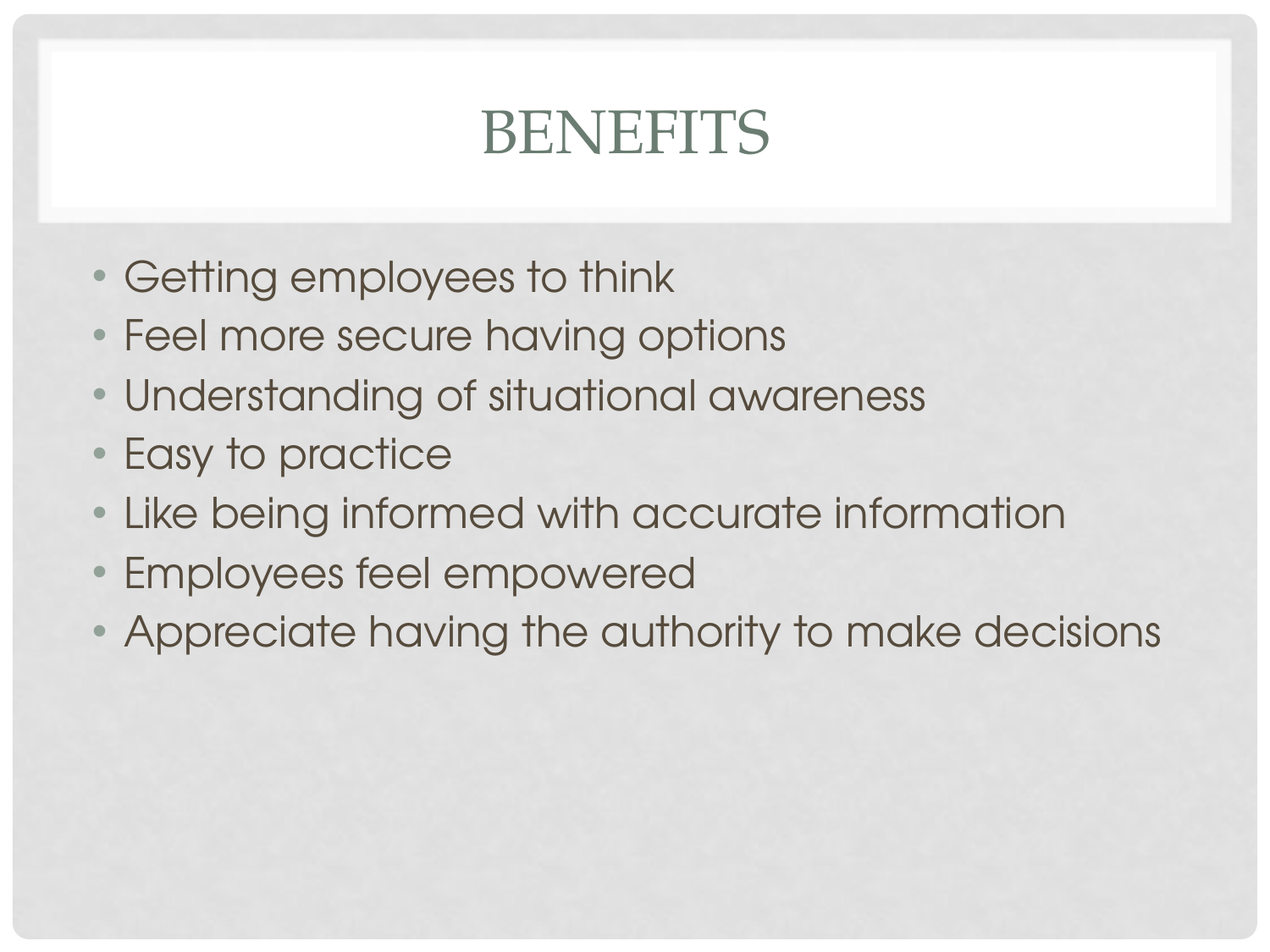

# Benefits
Getting employees to think
Feel more secure having options
Understanding of situational awareness
Easy to practice
Like being informed with accurate information
Employees feel empowered
Appreciate having the authority to make decisions